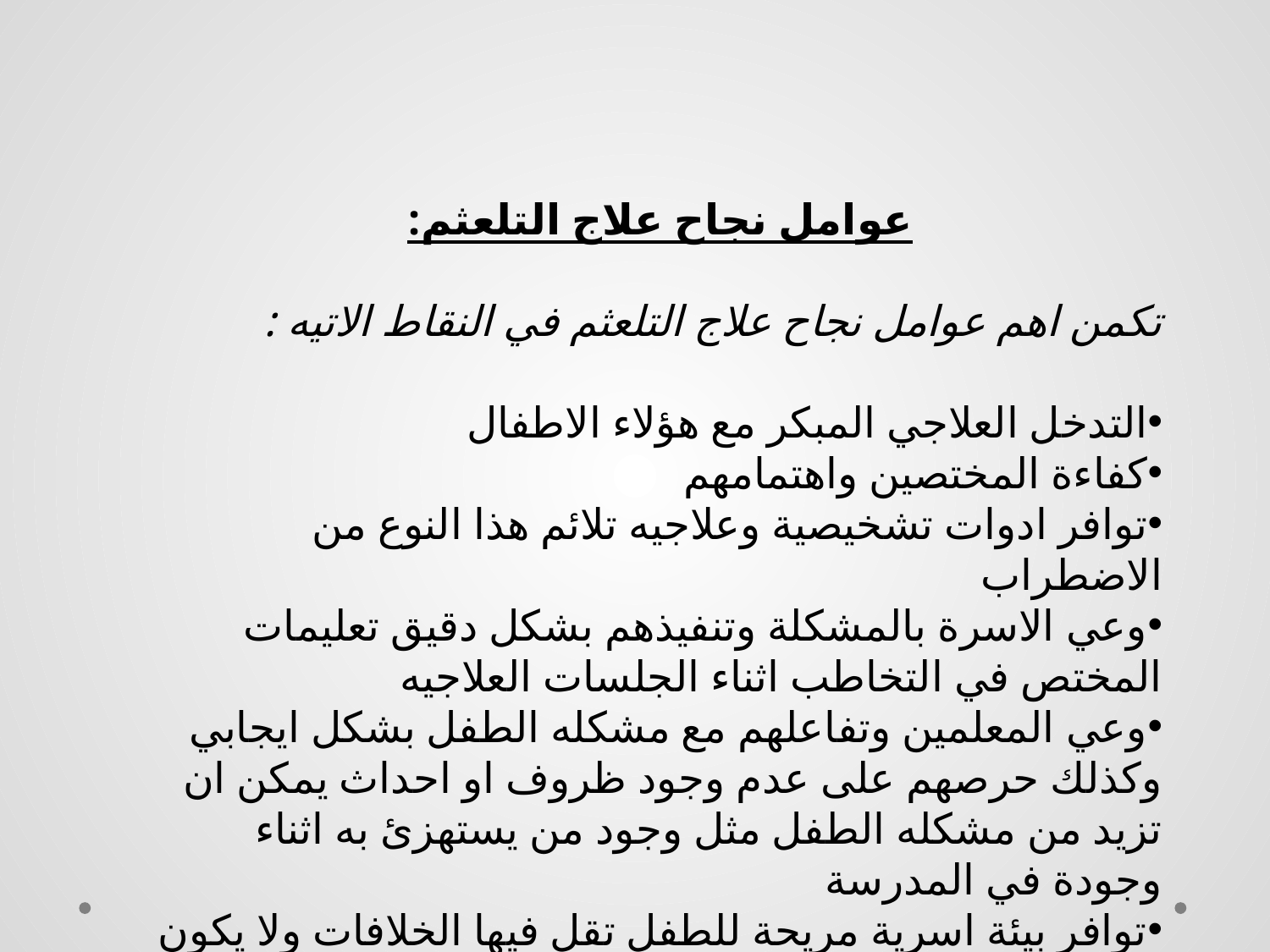

#
عوامل نجاح علاج التلعثم:

تكمن اهم عوامل نجاح علاج التلعثم في النقاط الاتيه :

التدخل العلاجي المبكر مع هؤلاء الاطفال
كفاءة المختصين واهتمامهم
توافر ادوات تشخيصية وعلاجيه تلائم هذا النوع من الاضطراب
وعي الاسرة بالمشكلة وتنفيذهم بشكل دقيق تعليمات المختص في التخاطب اثناء الجلسات العلاجيه
وعي المعلمين وتفاعلهم مع مشكله الطفل بشكل ايجابي وكذلك حرصهم على عدم وجود ظروف او احداث يمكن ان تزيد من مشكله الطفل مثل وجود من يستهزئ به اثناء وجودة في المدرسة
توافر بيئة اسرية مريحة للطفل تقل فيها الخلافات ولا يكون هناك تفرقه بين الاولاد كما لا يوجد فيها استهزاء بالطفل او بطريقة كلامه